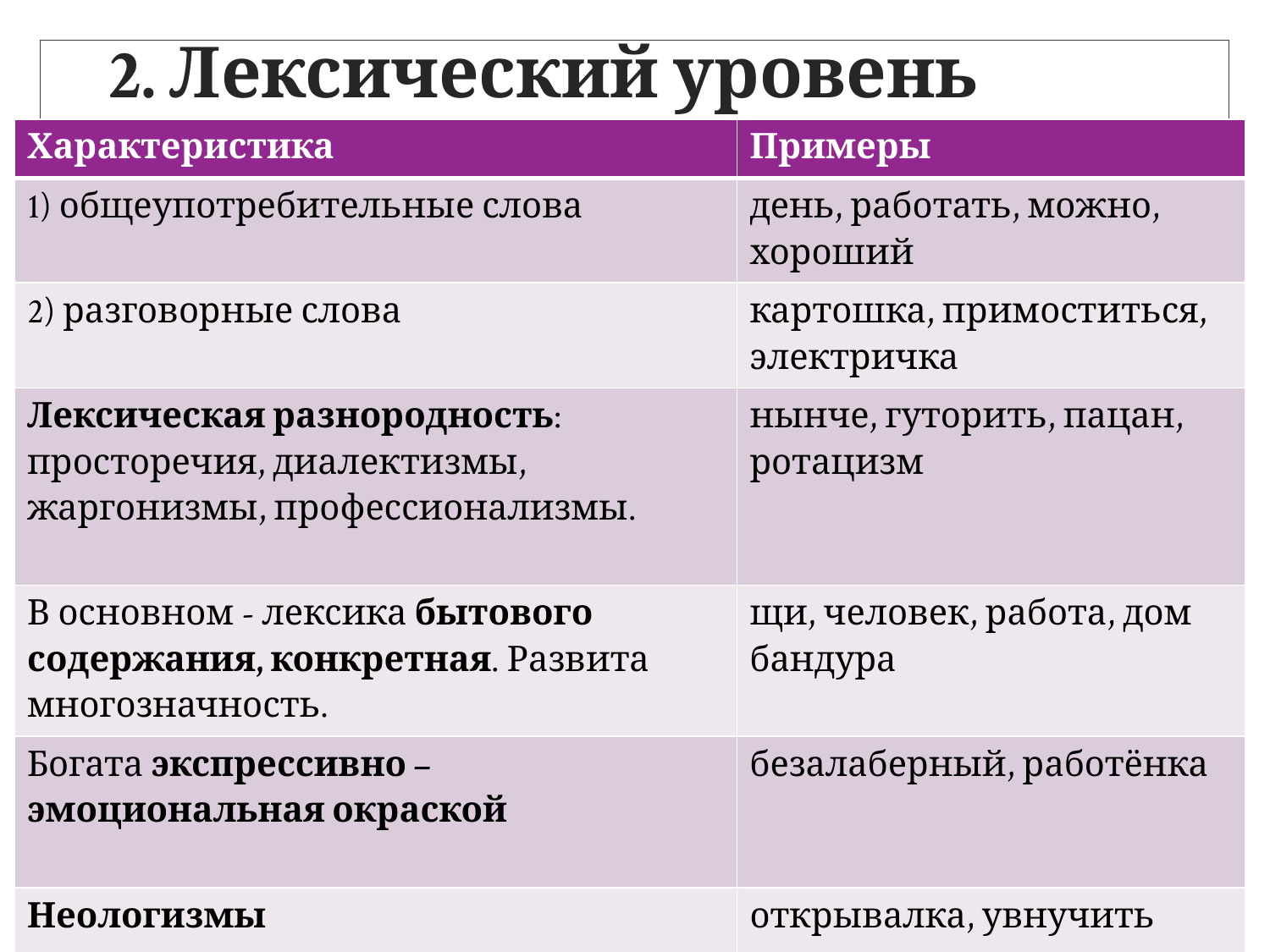

# 2. Лексический уровень
| Характеристика | Примеры |
| --- | --- |
| 1) общеупотребительные слова | день, работать, можно, хороший |
| 2) разговорные слова | картошка, примоститься, электричка |
| Лексическая разнородность: просторечия, диалектизмы, жаргонизмы, профессионализмы. | нынче, гуторить, пацан, ротацизм |
| В основном - лексика бытового содержания, конкретная. Развита многозначность. | щи, человек, работа, дом бандура |
| Богата экспрессивно – эмоциональная окраской | безалаберный, работёнка |
| Неологизмы | открывалка, увнучить |
| Богат фразеологизмами: разговорные, просторечные | рукой подать, у черта на куличках |